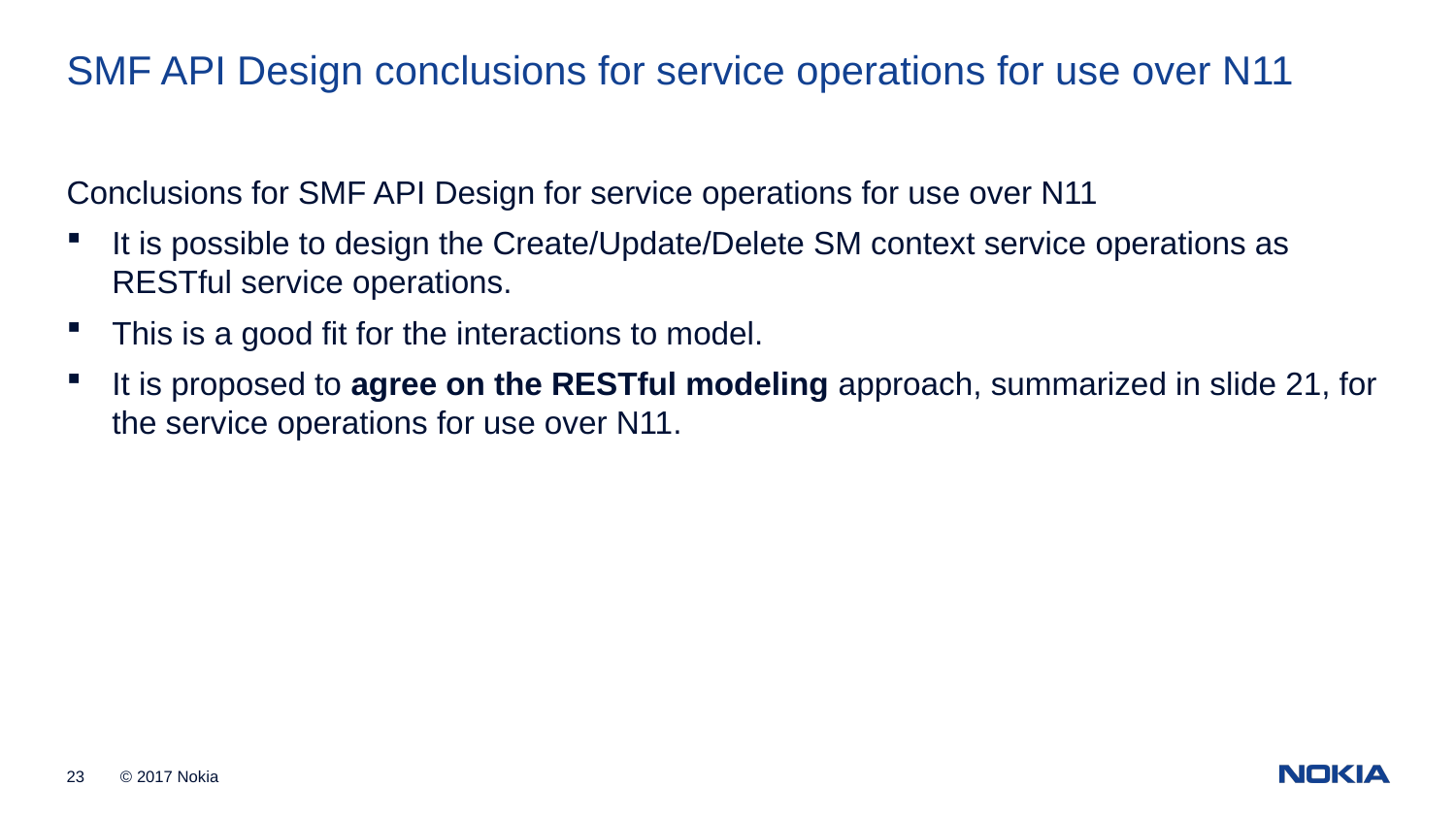

SMF API Design conclusions for service operations for use over N11
Conclusions for SMF API Design for service operations for use over N11
It is possible to design the Create/Update/Delete SM context service operations as RESTful service operations.
This is a good fit for the interactions to model.
It is proposed to agree on the RESTful modeling approach, summarized in slide 21, for the service operations for use over N11.